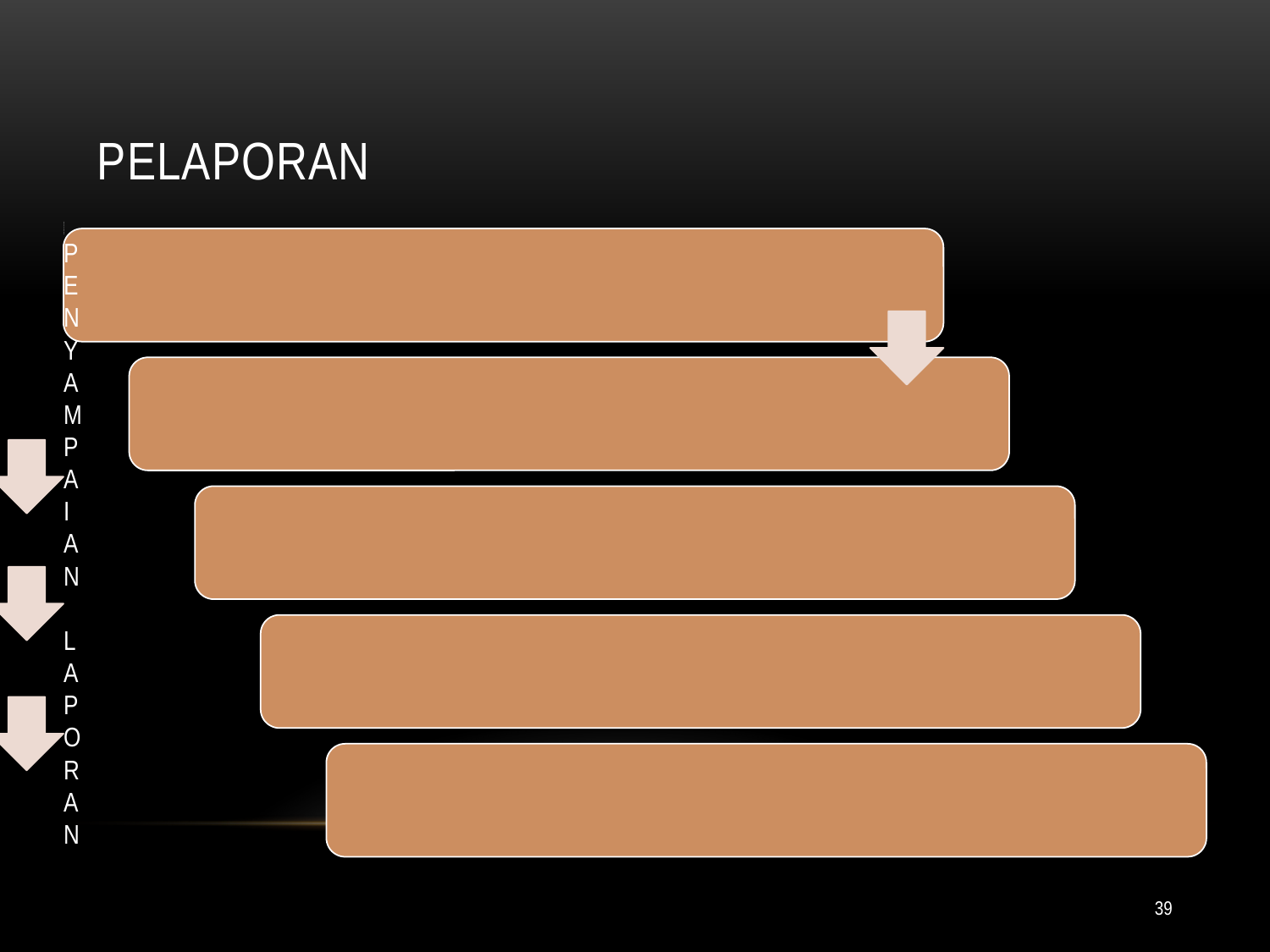

# PELAPORAN
DRAF LAPORAN
PENYAMPAIAN LAPORAN
39